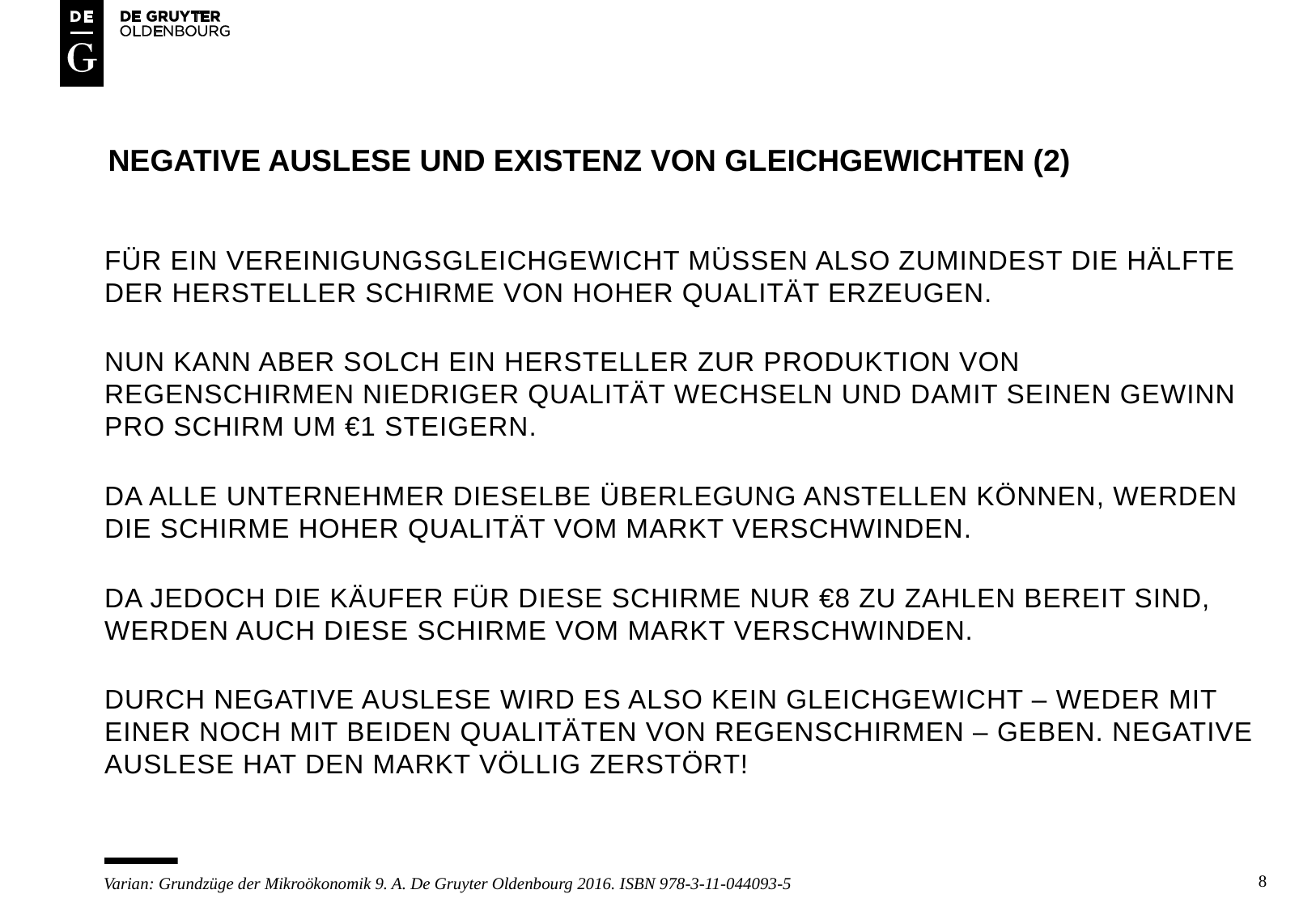

# NEGATIVE AUSLESE UND Existenz von gleichgewichten (2)
Für ein vereinigungsgleichgewicht müssen also zumindest die Hälfte der hersteller schirme von hoher qualität erzeugen.
Nun kann aber solch ein hersteller zur produktion von regenschirmen niedrIger qualität wechseln und damit seinen gewinn pro schirm um €1 steigern.
Da alle unternehmer dieselbe überlegung anstellen können, werden die schirme hoher qualität vom markt verschwinden.
Da jedoch die käufer für diese schirme nur €8 zu zahlen bereit sind, werden auch diese schirme vom markt verschwinden.
Durch negative auslese wird es also kein gleichgewicht – weder mit einer noch mit beiden qualitäten von regenschirmen – geben. Negative auslese hat den markt völlig zerstört!
8
Varian: Grundzüge der Mikroökonomik 9. A. De Gruyter Oldenbourg 2016. ISBN 978-3-11-044093-5